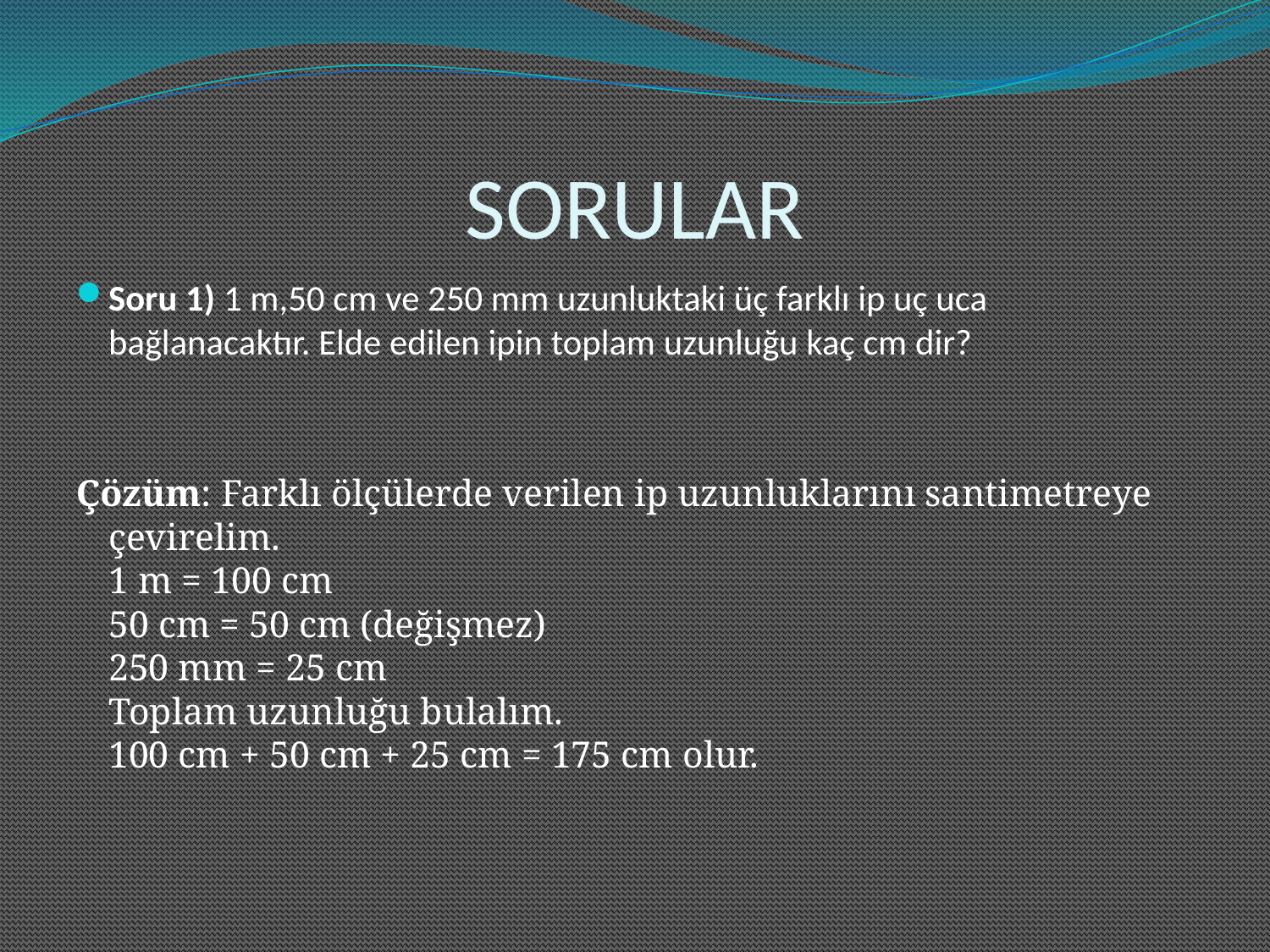

# SORULAR
Soru 1) 1 m,50 cm ve 250 mm uzunluktaki üç farklı ip uç uca bağlanacaktır. Elde edilen ipin toplam uzunluğu kaç cm dir?

Çözüm: Farklı ölçülerde verilen ip uzunluklarını santimetreye çevirelim.
1 m = 100 cm 
50 cm = 50 cm (değişmez)
250 mm = 25 cm 
Toplam uzunluğu bulalım.
100 cm + 50 cm + 25 cm = 175 cm olur.